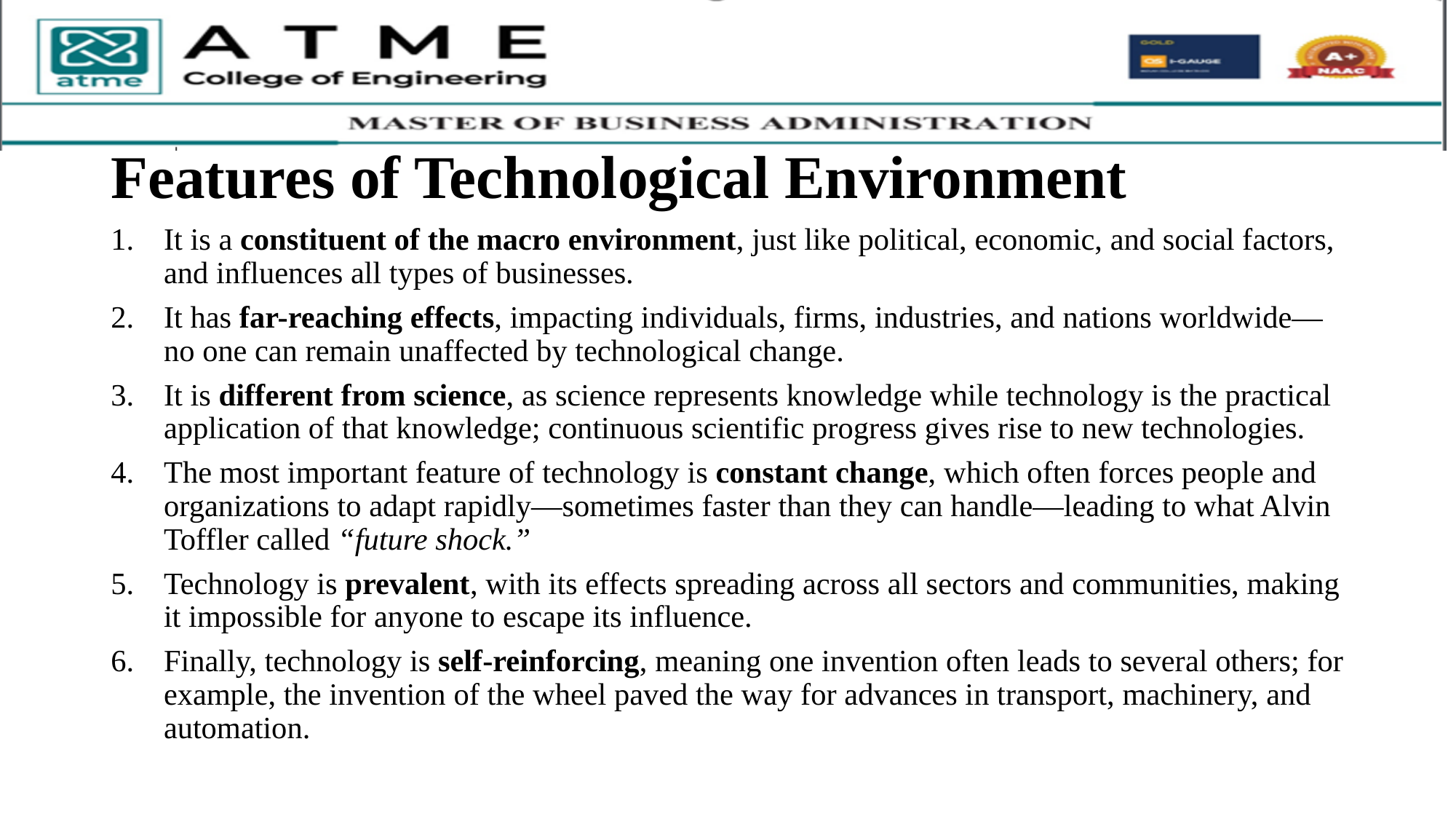

# Features of Technological Environment
It is a constituent of the macro environment, just like political, economic, and social factors, and influences all types of businesses.
It has far-reaching effects, impacting individuals, firms, industries, and nations worldwide—no one can remain unaffected by technological change.
It is different from science, as science represents knowledge while technology is the practical application of that knowledge; continuous scientific progress gives rise to new technologies.
The most important feature of technology is constant change, which often forces people and organizations to adapt rapidly—sometimes faster than they can handle—leading to what Alvin Toffler called “future shock.”
Technology is prevalent, with its effects spreading across all sectors and communities, making it impossible for anyone to escape its influence.
Finally, technology is self-reinforcing, meaning one invention often leads to several others; for example, the invention of the wheel paved the way for advances in transport, machinery, and automation.